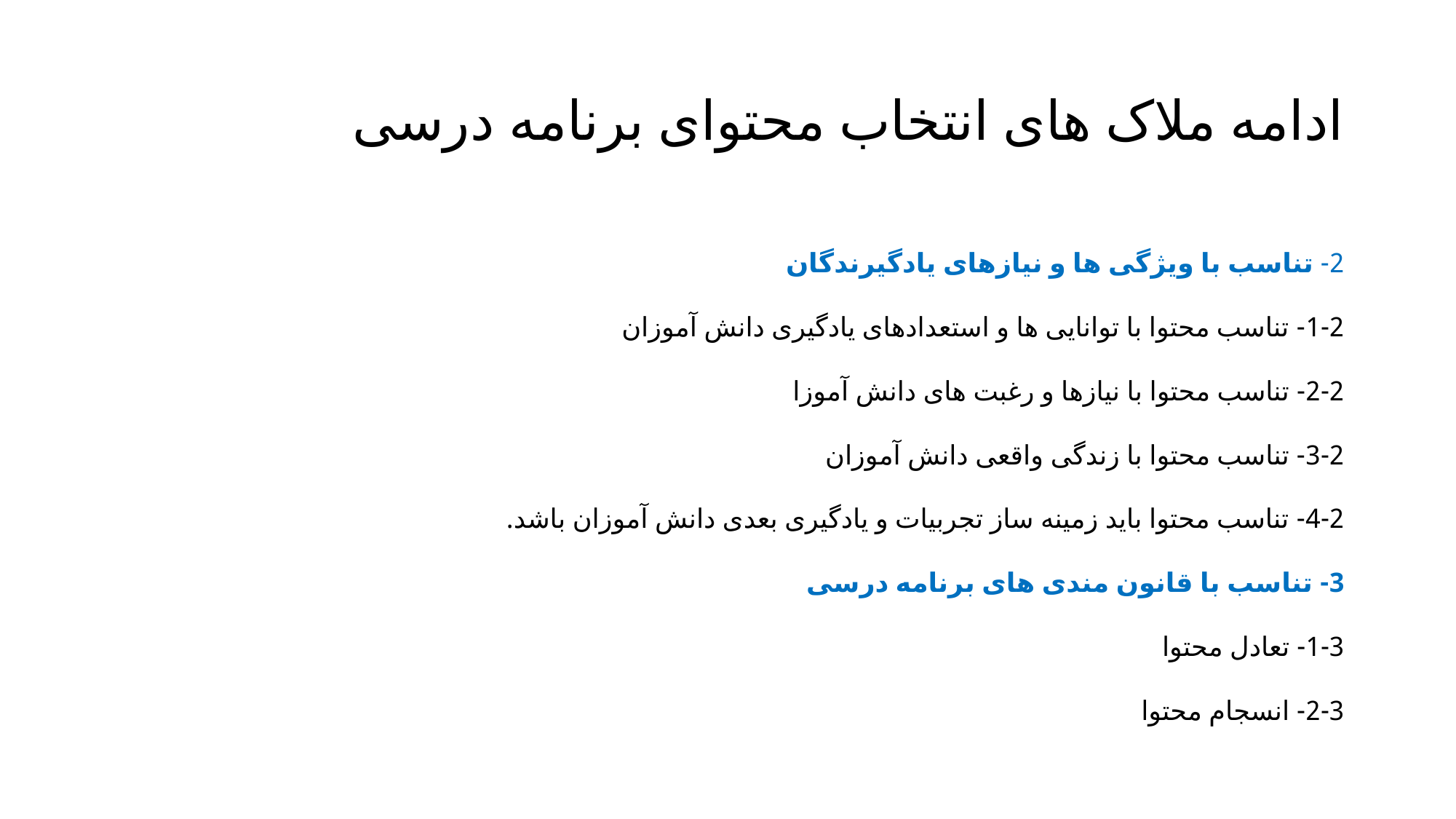

# ادامه ملاک های انتخاب محتوای برنامه درسی
2- تناسب با ویژگی ها و نیازهای یادگیرندگان
1-2- تناسب محتوا با توانایی ها و استعدادهای یادگیری دانش آموزان
2-2- تناسب محتوا با نیازها و رغبت های دانش آموزا
3-2- تناسب محتوا با زندگی واقعی دانش آموزان
4-2- تناسب محتوا باید زمینه ساز تجربیات و یادگیری بعدی دانش آموزان باشد.
3- تناسب با قانون مندی های برنامه درسی
1-3- تعادل محتوا
2-3- انسجام محتوا